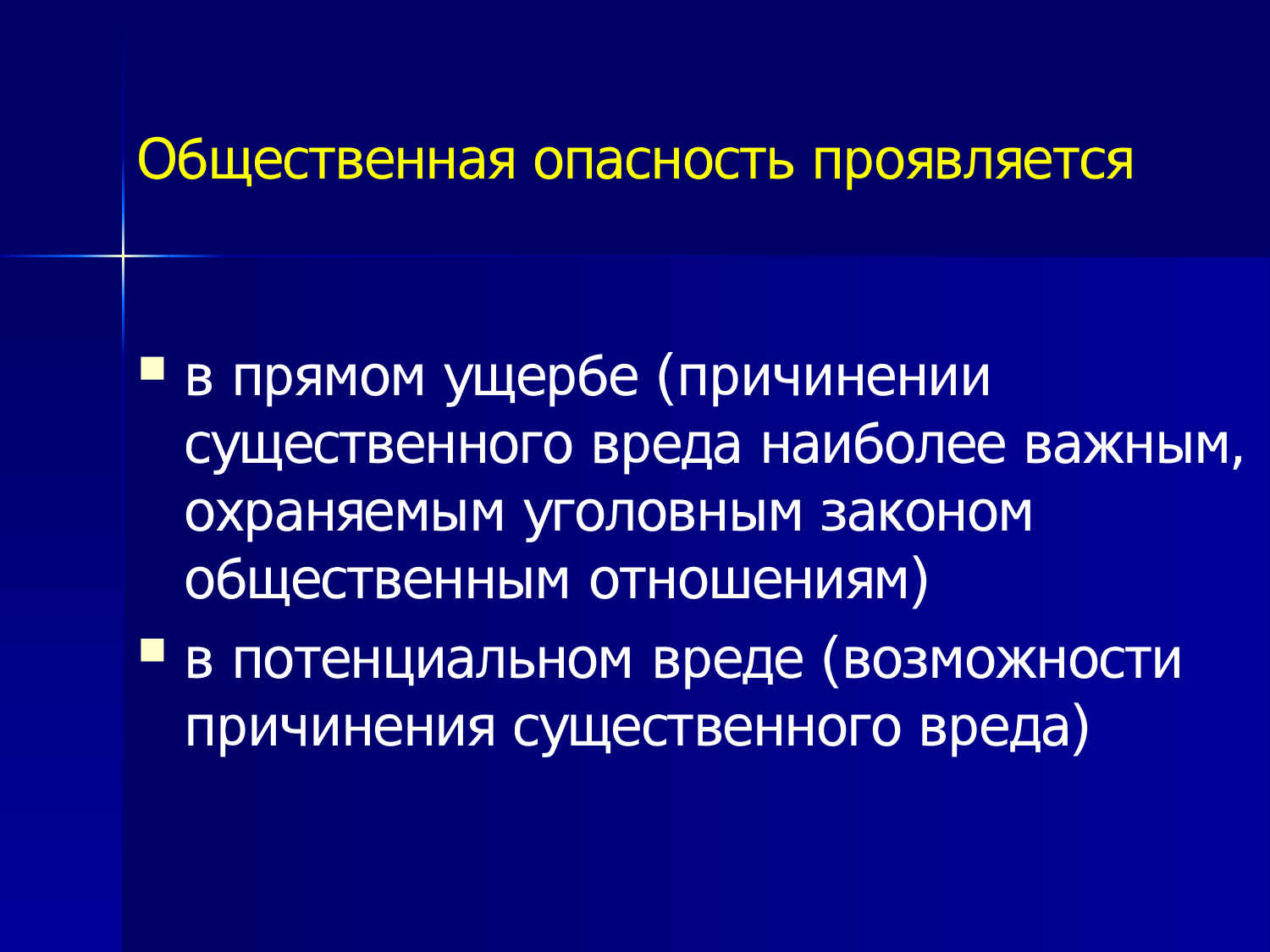

Общественная опасность проявляется

в прямом ущербе (причинении существенного вреда наиболее важным, охраняемым уголовным законом общественным отношениям)
в потенциальном вреде (возможности причинения существенного вреда)